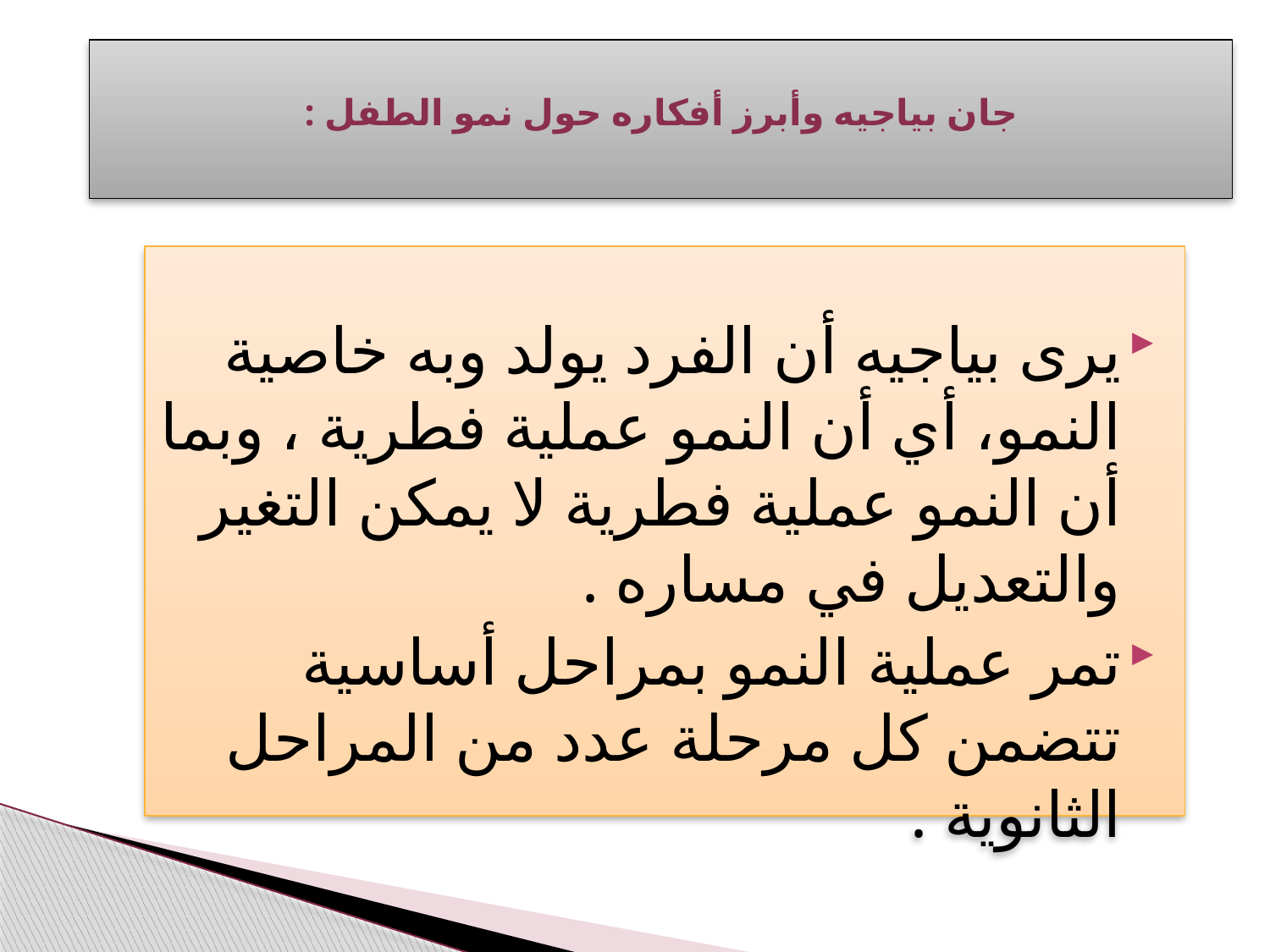

# جان بياجيه وأبرز أفكاره حول نمو الطفل :

يرى بياجيه أن الفرد يولد وبه خاصية النمو، أي أن النمو عملية فطرية ، وبما أن النمو عملية فطرية لا يمكن التغير والتعديل في مساره .
تمر عملية النمو بمراحل أساسية تتضمن كل مرحلة عدد من المراحل الثانوية .